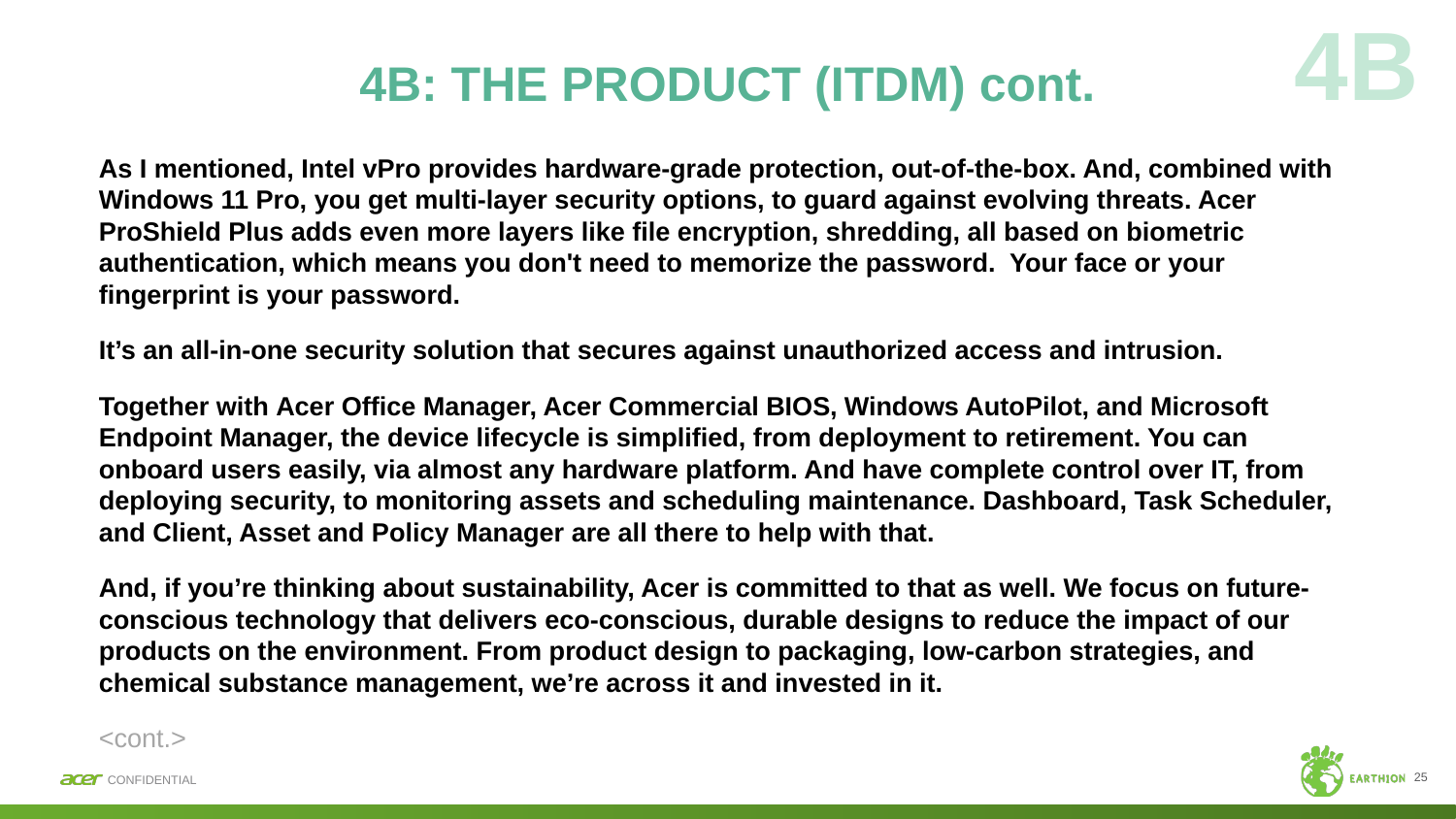

4B
# 4B: THE PRODUCT (ITDM) cont.
As I mentioned, Intel vPro provides hardware-grade protection, out-of-the-box. And, combined with Windows 11 Pro, you get multi-layer security options, to guard against evolving threats. Acer ProShield Plus adds even more layers like file encryption, shredding, all based on biometric authentication, which means you don't need to memorize the password.  Your face or your fingerprint is your password.
It’s an all-in-one security solution that secures against unauthorized access and intrusion.
Together with Acer Office Manager, Acer Commercial BIOS, Windows AutoPilot, and Microsoft Endpoint Manager, the device lifecycle is simplified, from deployment to retirement. You can onboard users easily, via almost any hardware platform. And have complete control over IT, from deploying security, to monitoring assets and scheduling maintenance. Dashboard, Task Scheduler, and Client, Asset and Policy Manager are all there to help with that.
And, if you’re thinking about sustainability, Acer is committed to that as well. We focus on future-conscious technology that delivers eco-conscious, durable designs to reduce the impact of our products on the environment. From product design to packaging, low-carbon strategies, and chemical substance management, we’re across it and invested in it.
<cont.>
25